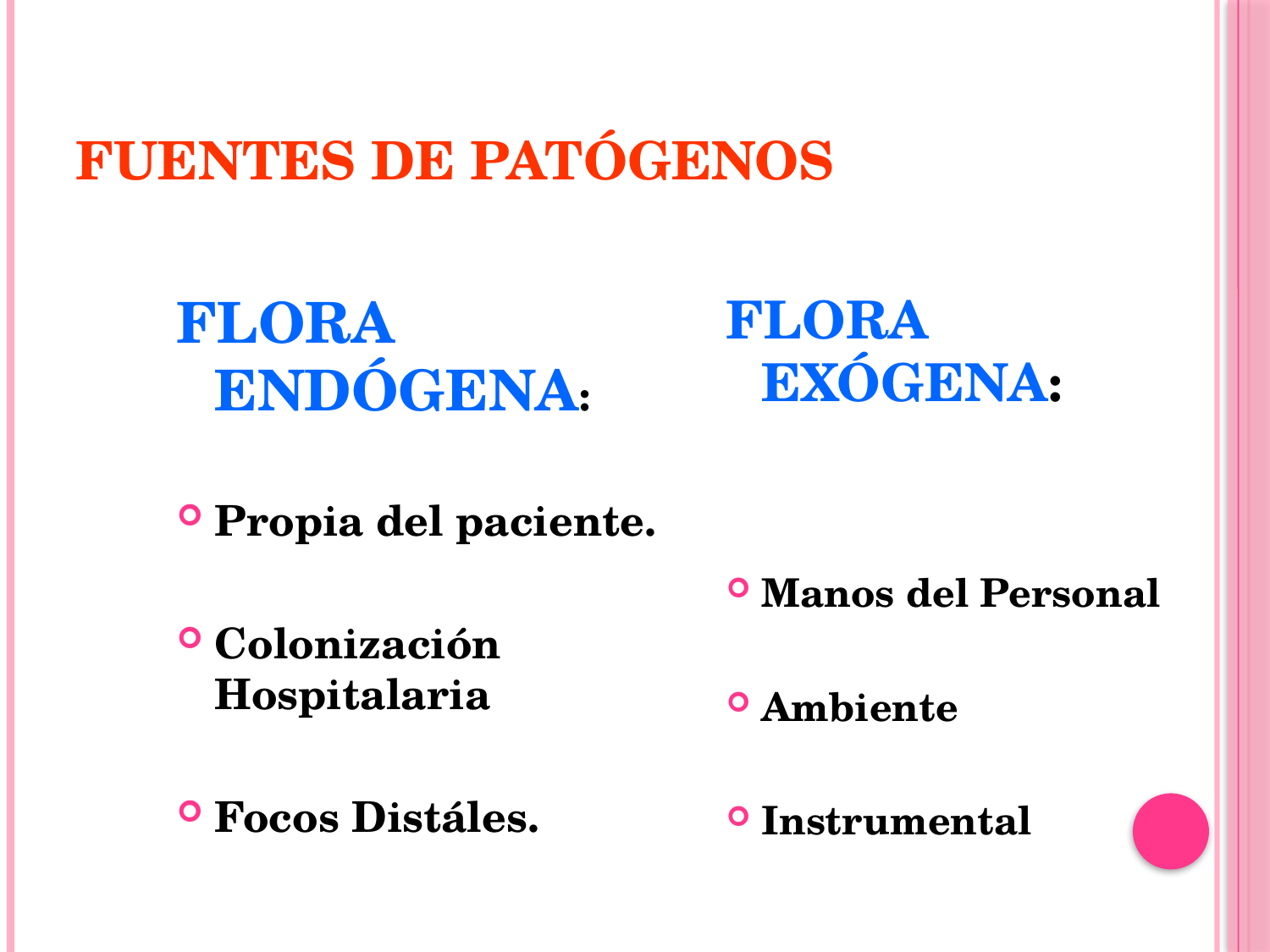

# FUENTES DE PATÓGENOS
FLORA ENDÓGENA:

Propia del paciente.

Colonización Hospitalaria

Focos Distáles.

FLORA EXÓGENA:

Manos del Personal

Ambiente

Instrumental